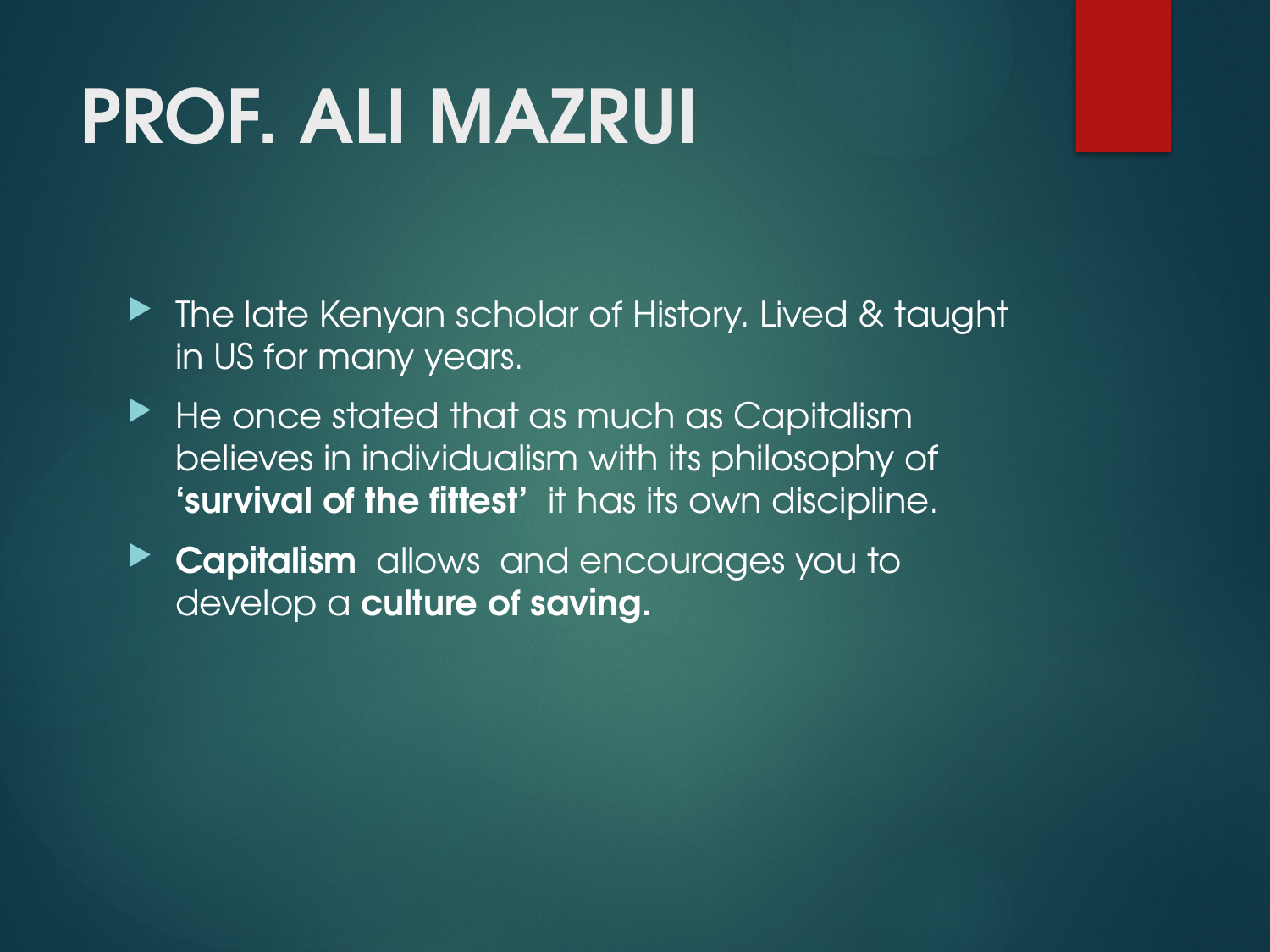

# PROF. ALI MAZRUI
The late Kenyan scholar of History. Lived & taught in US for many years.
He once stated that as much as Capitalism believes in individualism with its philosophy of ‘survival of the fittest’  it has its own discipline.
Capitalism  allows  and encourages you to develop a culture of saving.